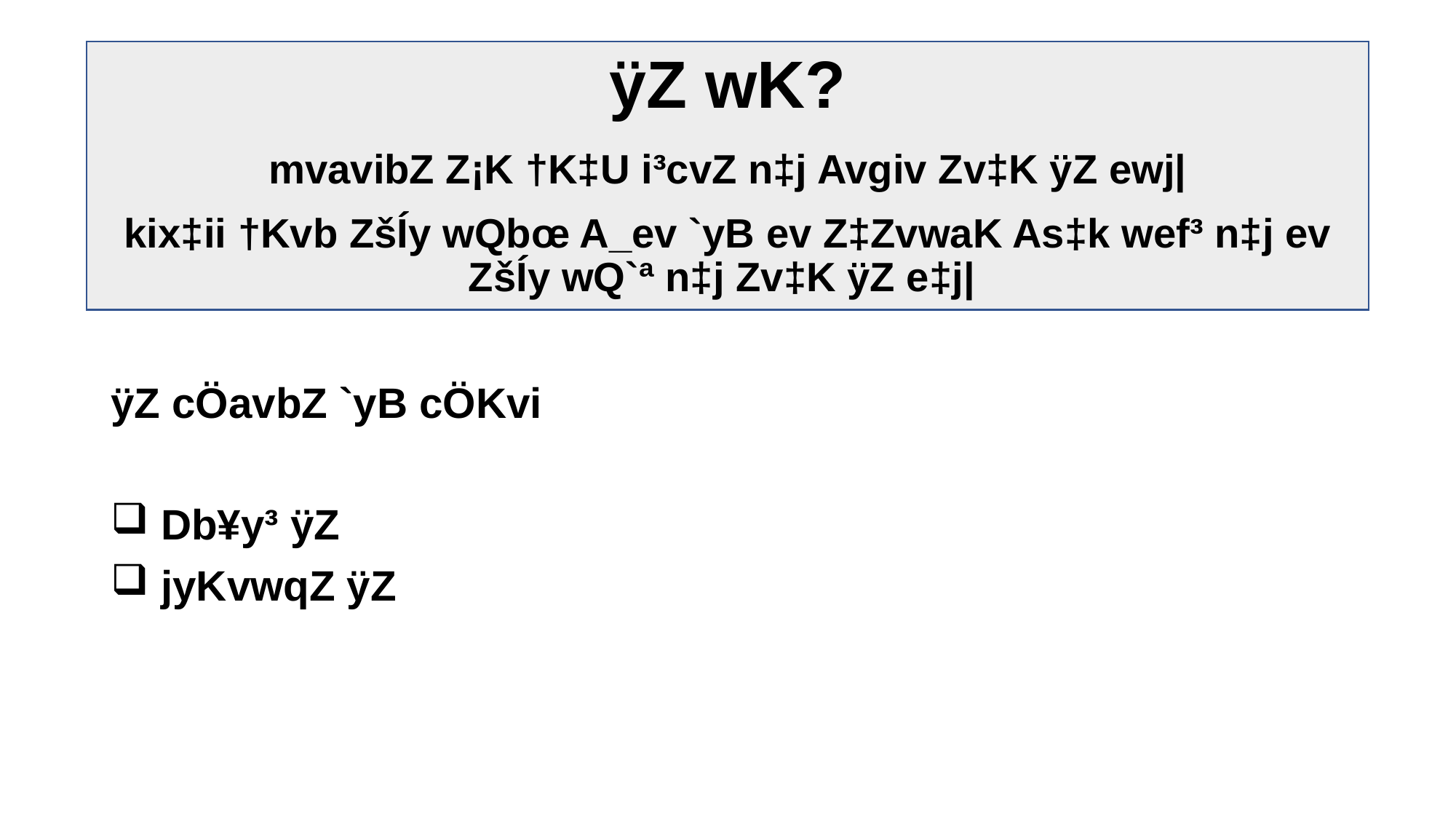

# ÿZ wK? mvavibZ Z¡K †K‡U i³cvZ n‡j Avgiv Zv‡K ÿZ ewj| kix‡ii †Kvb ZšÍy wQbœ A_ev `yB ev Z‡ZvwaK As‡k wef³ n‡j ev ZšÍy wQ`ª n‡j Zv‡K ÿZ e‡j|

ÿZ cÖavbZ `yB cÖKvi

 Db¥y³ ÿZ
 jyKvwqZ ÿZ